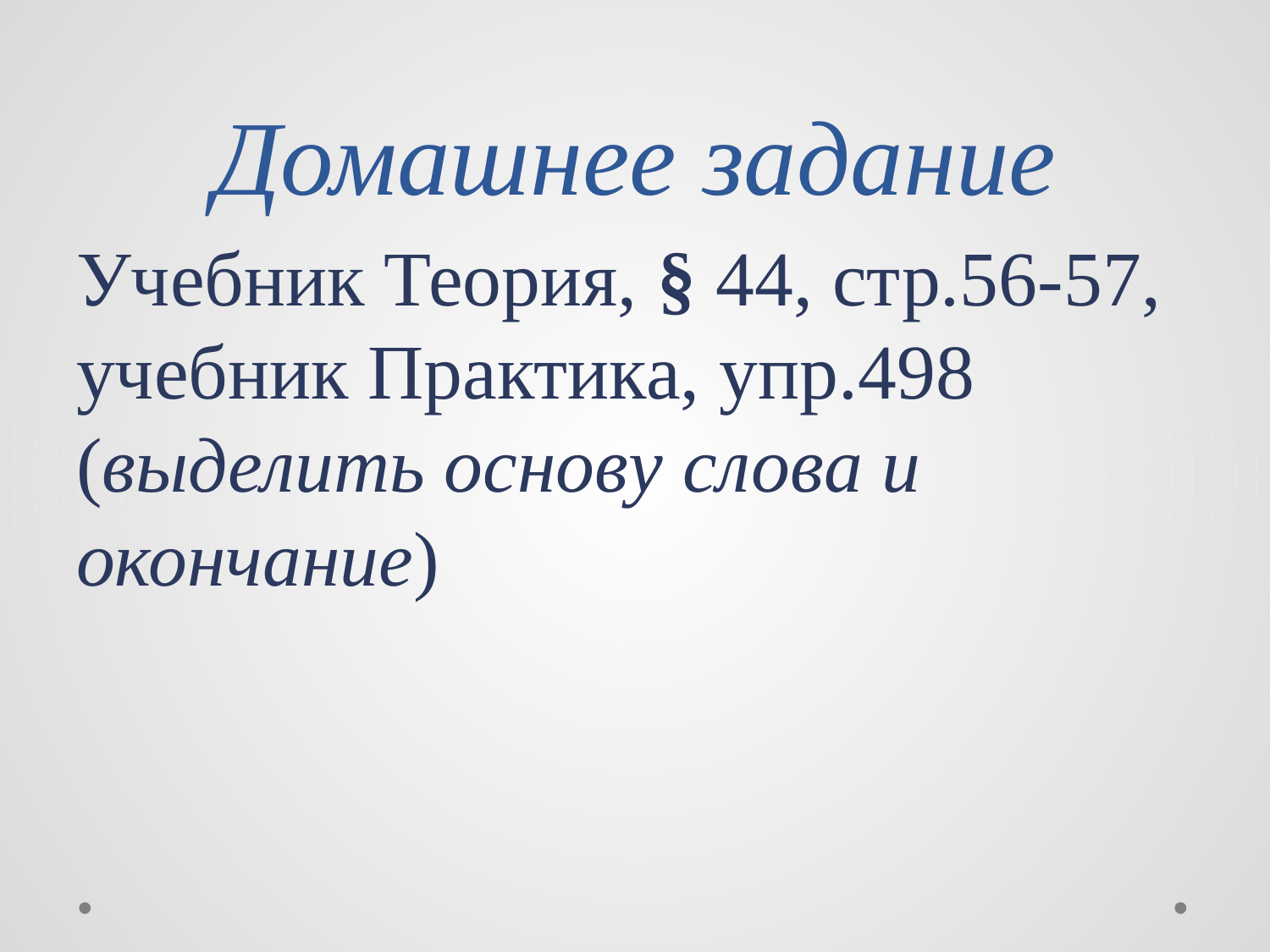

# Домашнее задание
Учебник Теория, § 44, стр.56-57, учебник Практика, упр.498 (выделить основу слова и окончание)